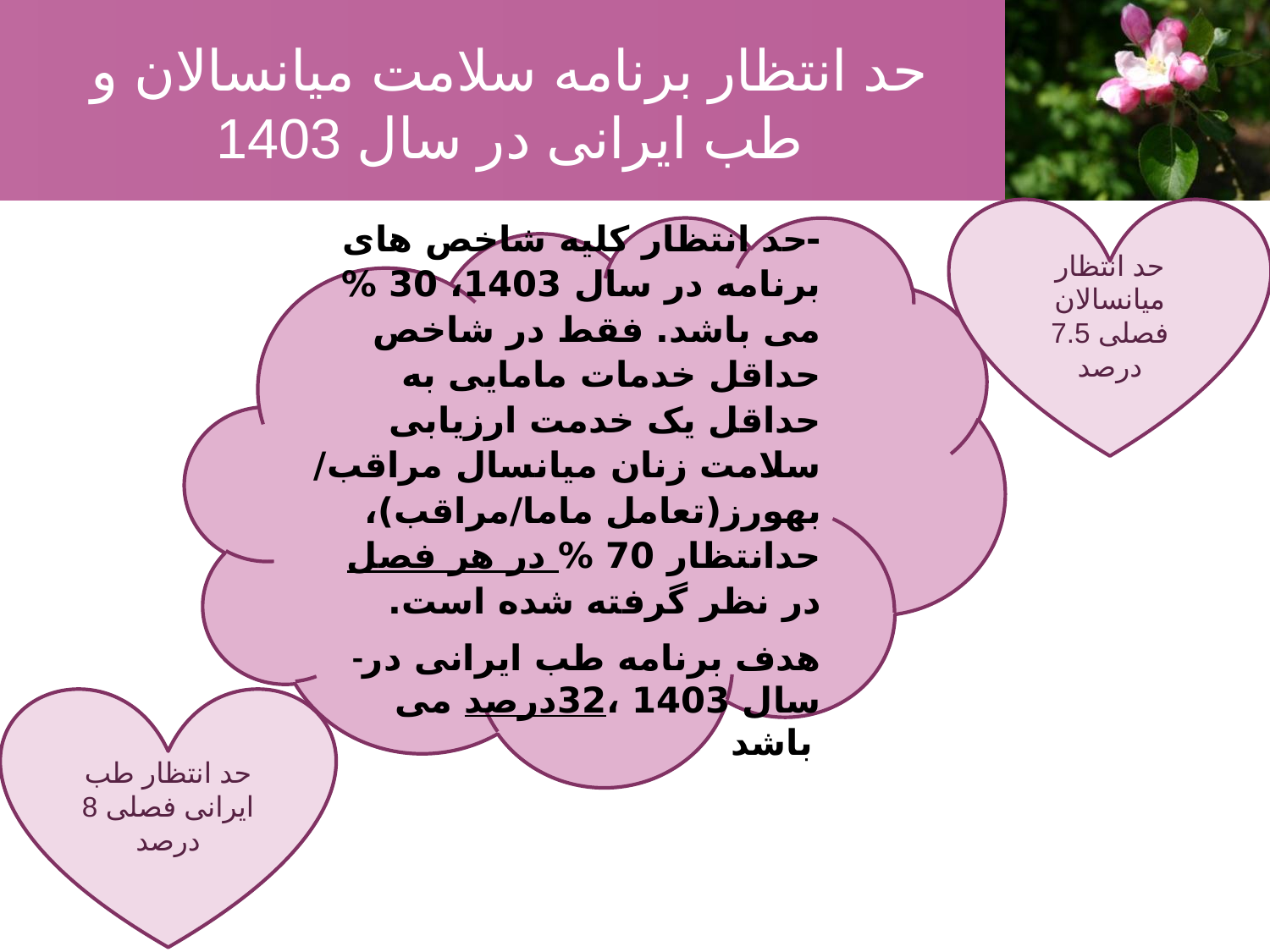

# حد انتظار برنامه سلامت میانسالان و طب ایرانی در سال 1403
حد انتظار میانسالان فصلی 7.5 درصد
-حد انتظار کلیه شاخص های برنامه در سال 1403، 30 % می باشد. فقط در شاخص حداقل خدمات مامایی به حداقل یک خدمت ارزیابی سلامت زنان میانسال مراقب/ بهورز(تعامل ماما/مراقب)، حدانتظار 70 % در هر فصل در نظر گرفته شده است.
-هدف برنامه طب ایرانی در سال 1403 ،32درصد می باشد.
حد انتظار طب ایرانی فصلی 8 درصد